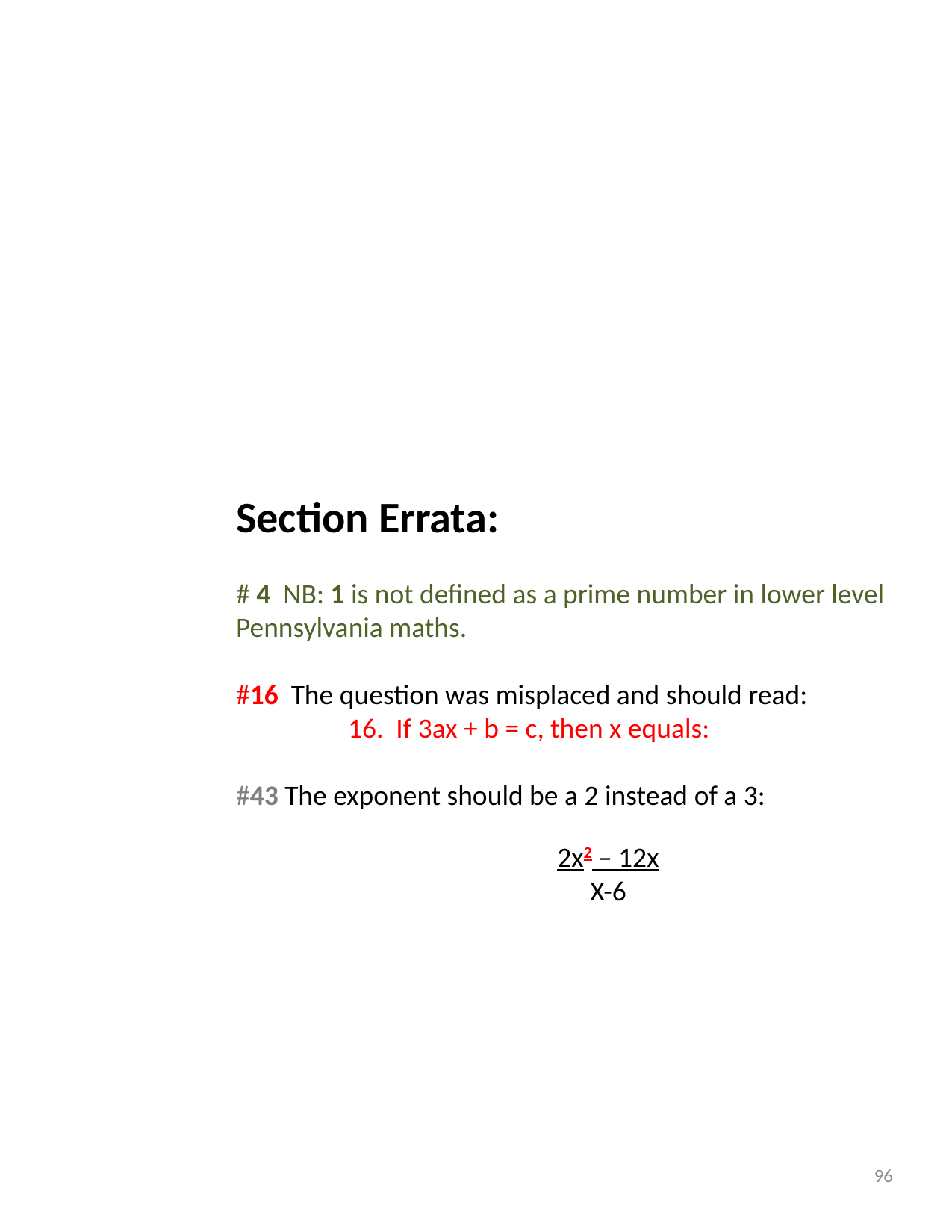

Section Errata:

# 4  NB: 1 is not defined as a prime number in lower level Pennsylvania maths.

#16  The question was misplaced and should read:
	16.  If 3ax + b = c, then x equals:

#43 The exponent should be a 2 instead of a 3:

2x2 – 12x
X-6
96